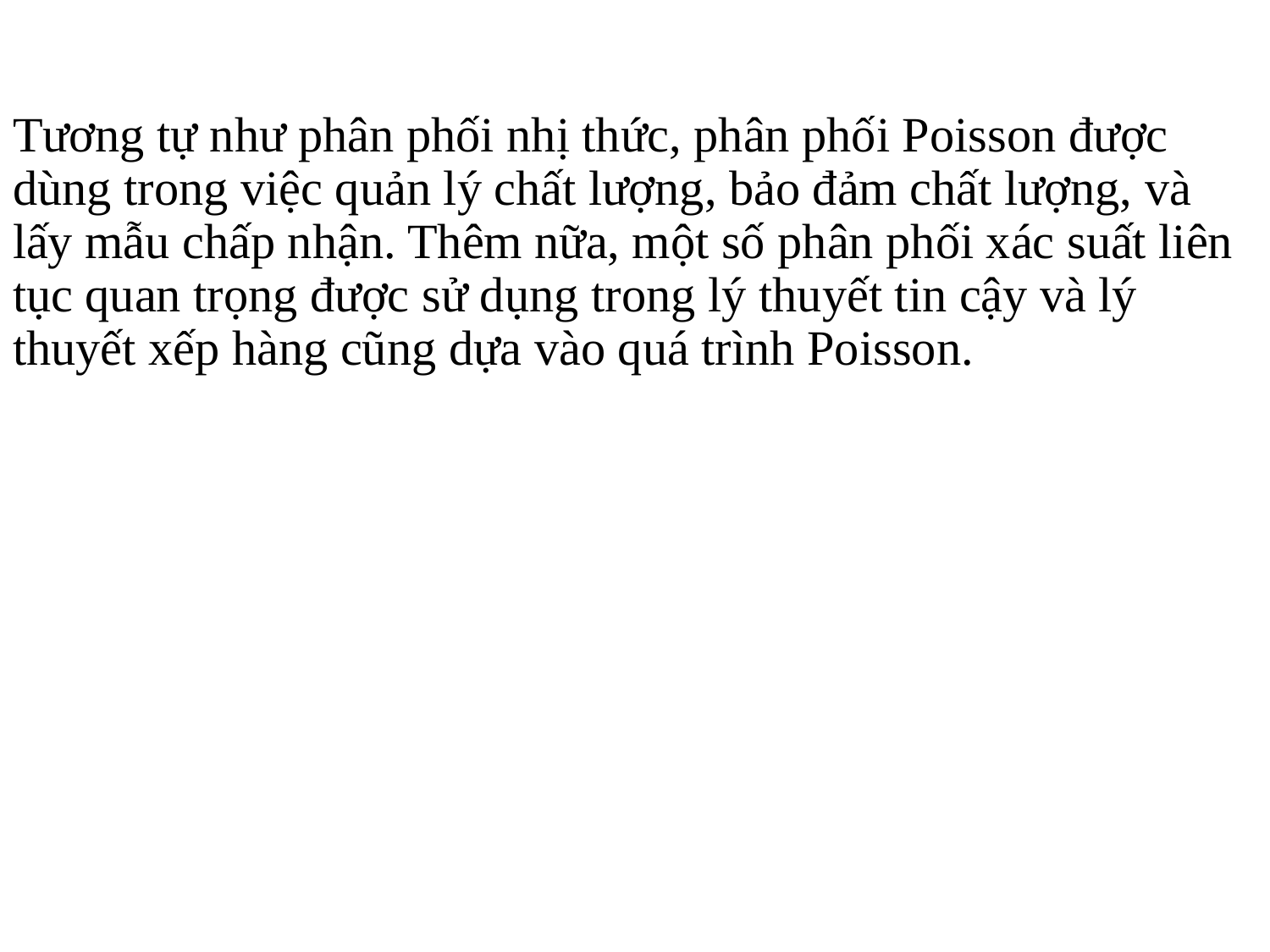

Tương tự như phân phối nhị thức, phân phối Poisson được dùng trong việc quản lý chất lượng, bảo đảm chất lượng, và lấy mẫu chấp nhận. Thêm nữa, một số phân phối xác suất liên tục quan trọng được sử dụng trong lý thuyết tin cậy và lý thuyết xếp hàng cũng dựa vào quá trình Poisson.